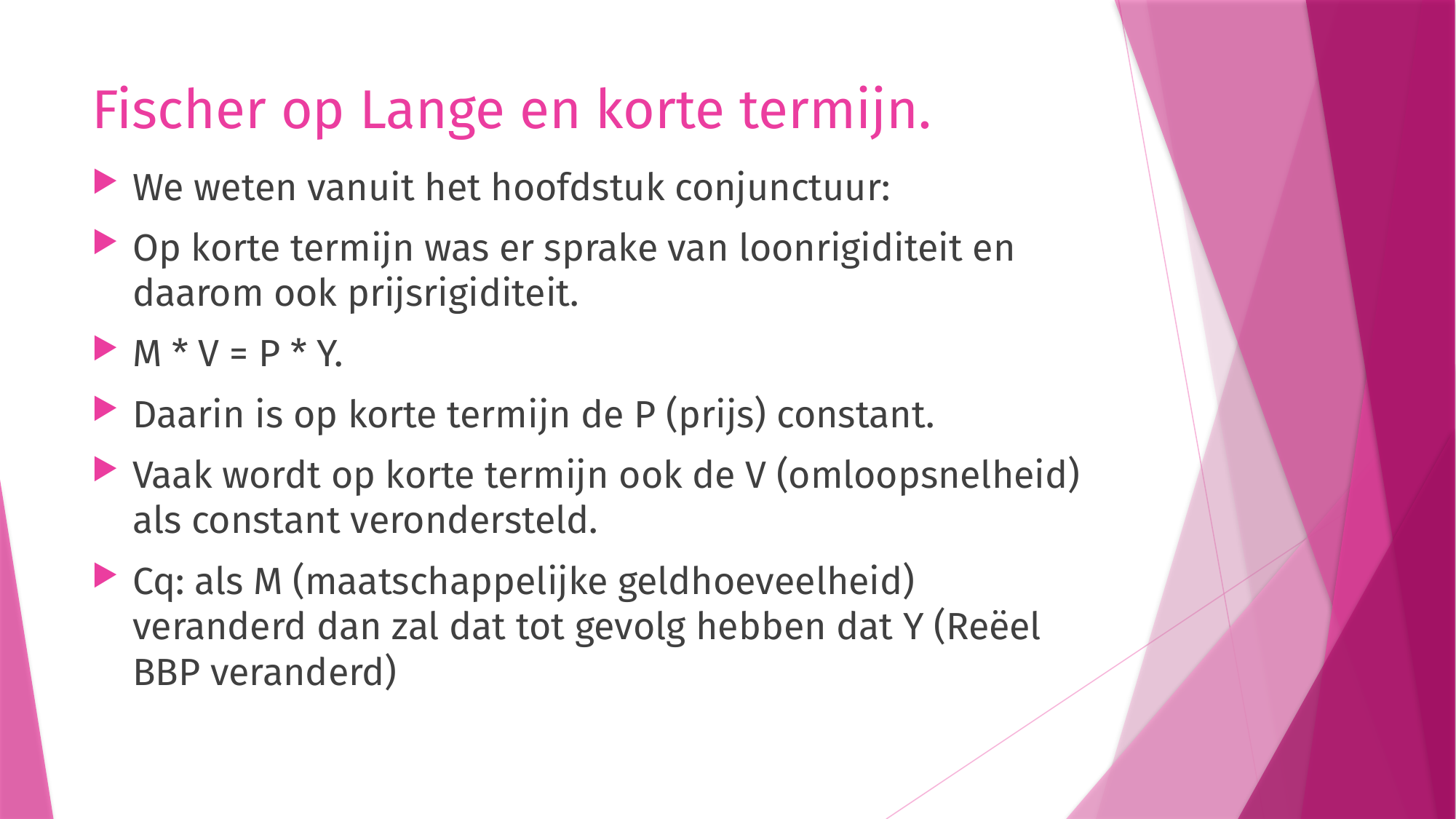

# Fischer op Lange en korte termijn.
We weten vanuit het hoofdstuk conjunctuur:
Op korte termijn was er sprake van loonrigiditeit en daarom ook prijsrigiditeit.
M * V = P * Y.
Daarin is op korte termijn de P (prijs) constant.
Vaak wordt op korte termijn ook de V (omloopsnelheid) als constant verondersteld.
Cq: als M (maatschappelijke geldhoeveelheid) veranderd dan zal dat tot gevolg hebben dat Y (Reëel BBP veranderd)